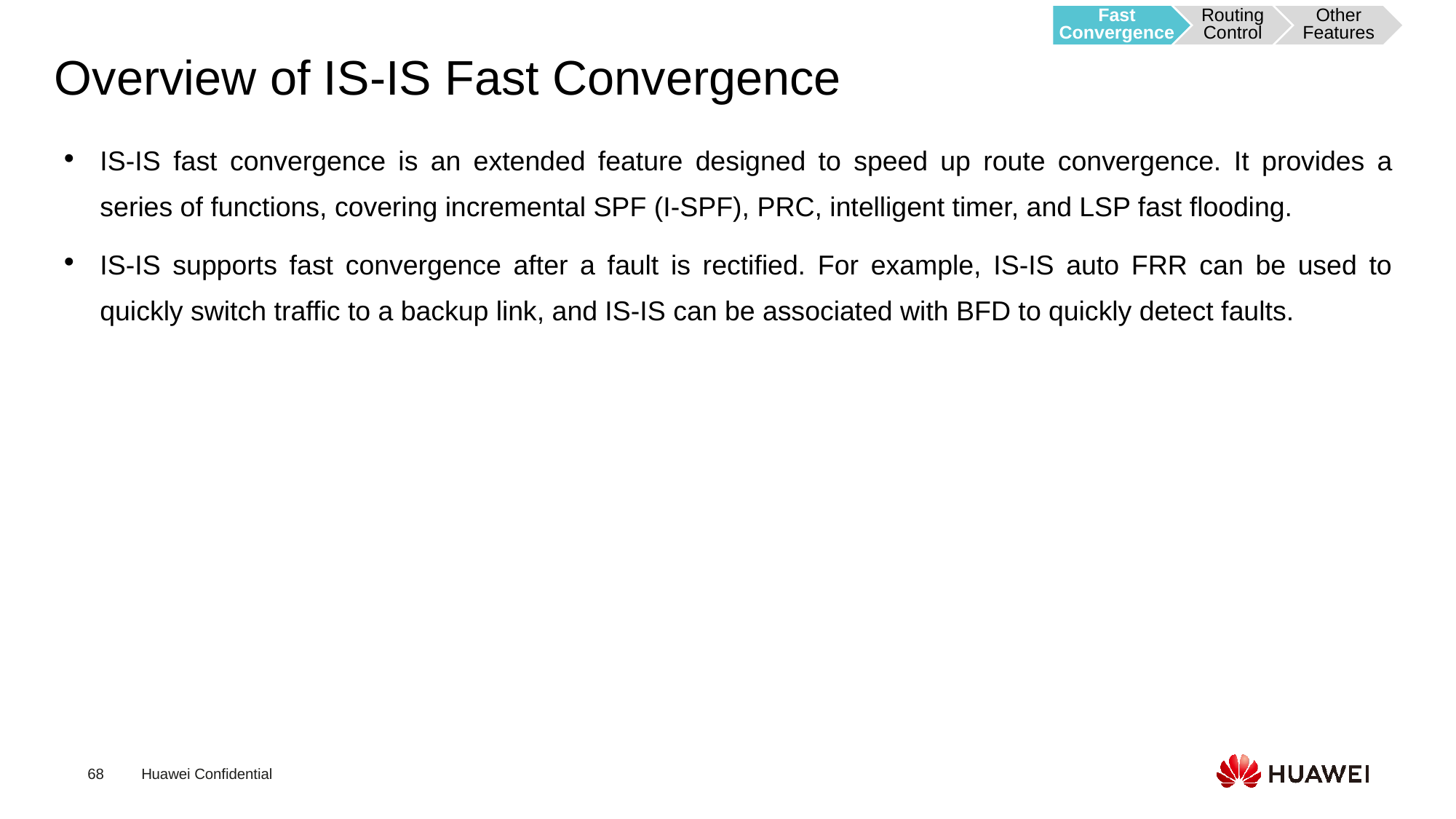

Fast Convergence
Routing Control
Other Features
# Overview of IS-IS Fast Convergence
IS-IS fast convergence is an extended feature designed to speed up route convergence. It provides a series of functions, covering incremental SPF (I-SPF), PRC, intelligent timer, and LSP fast flooding.
IS-IS supports fast convergence after a fault is rectified. For example, IS-IS auto FRR can be used to quickly switch traffic to a backup link, and IS-IS can be associated with BFD to quickly detect faults.